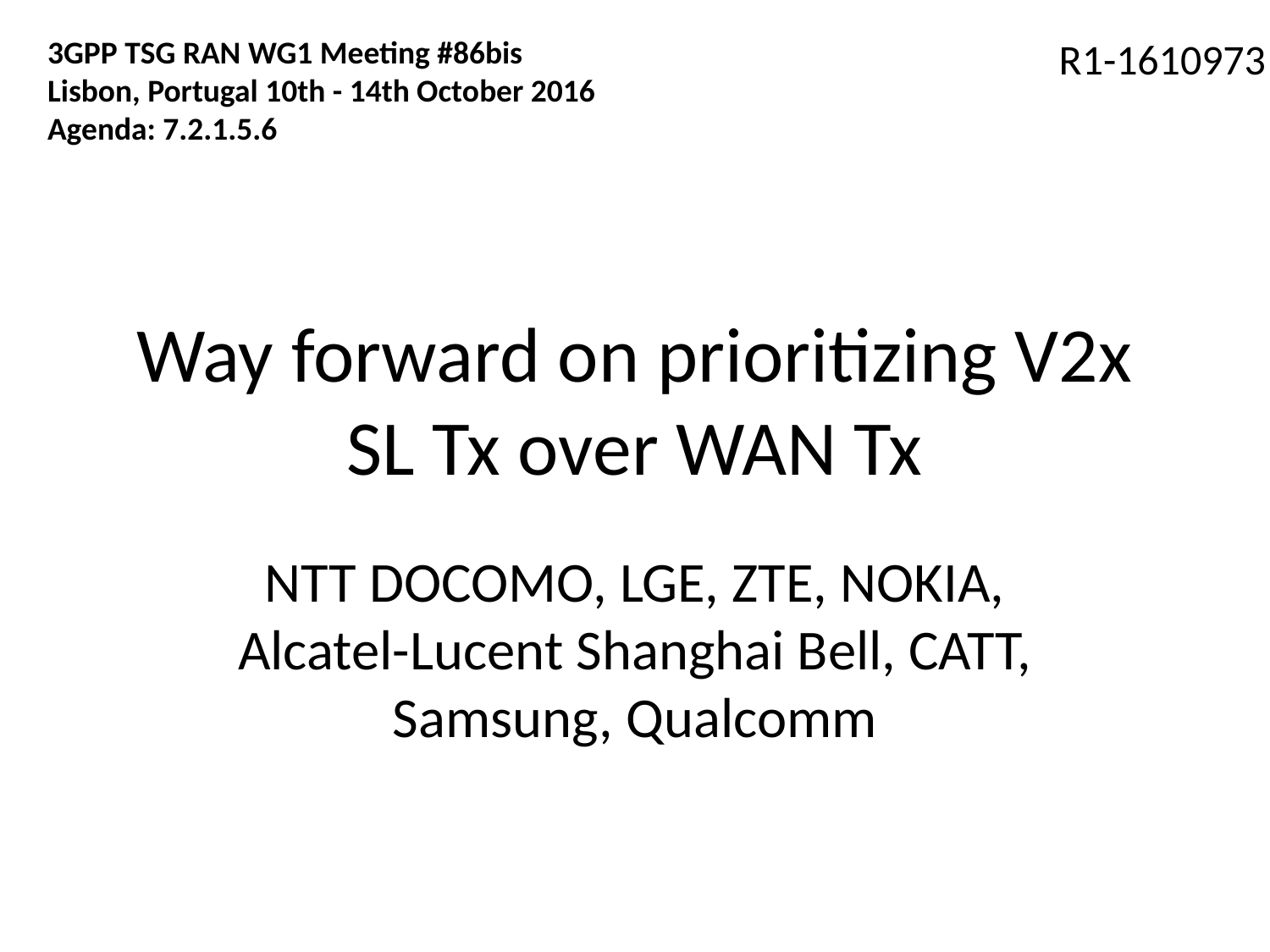

3GPP TSG RAN WG1 Meeting #86bis
Lisbon, Portugal 10th - 14th October 2016
Agenda: 7.2.1.5.6
R1-1610973
# Way forward on prioritizing V2x SL Tx over WAN Tx
NTT DOCOMO, LGE, ZTE, NOKIA, Alcatel-Lucent Shanghai Bell, CATT, Samsung, Qualcomm